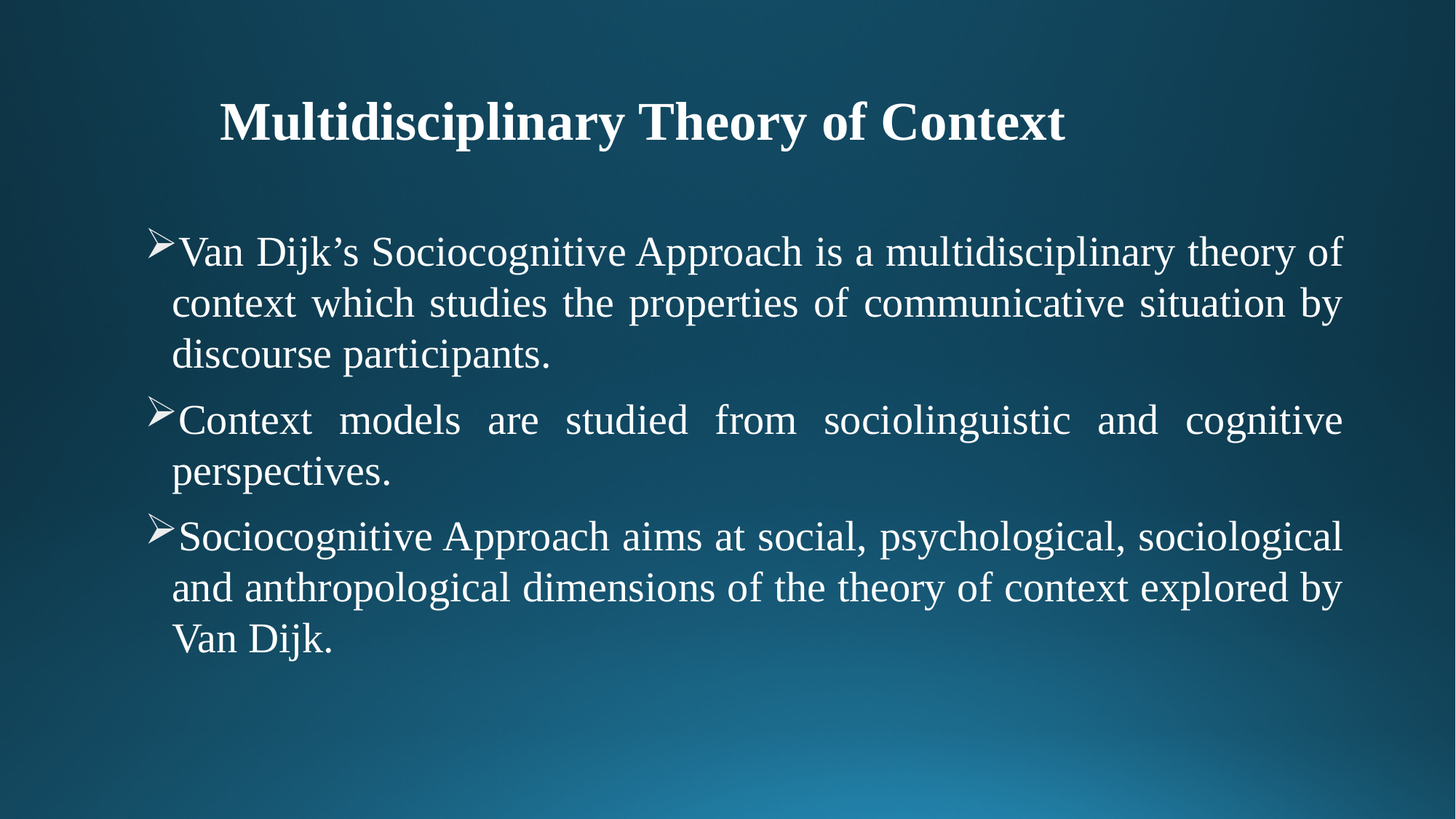

# Multidisciplinary Theory of Context
Van Dijk’s Sociocognitive Approach is a multidisciplinary theory of context which studies the properties of communicative situation by discourse participants.
Context models are studied from sociolinguistic and cognitive perspectives.
Sociocognitive Approach aims at social, psychological, sociological and anthropological dimensions of the theory of context explored by Van Dijk.